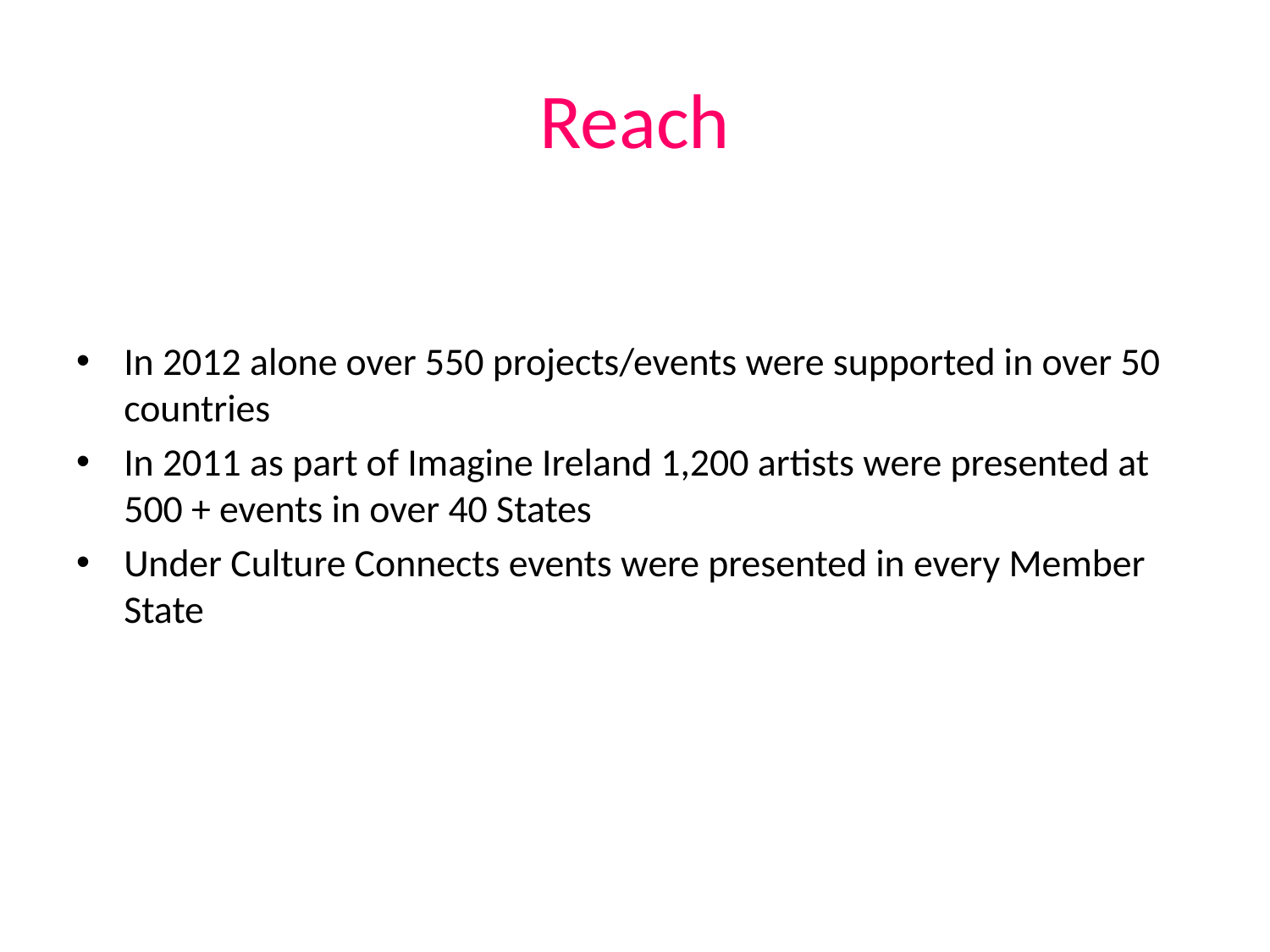

# Reach

In 2012 alone over 550 projects/events were supported in over 50 countries
In 2011 as part of Imagine Ireland 1,200 artists were presented at 500 + events in over 40 States
Under Culture Connects events were presented in every Member State